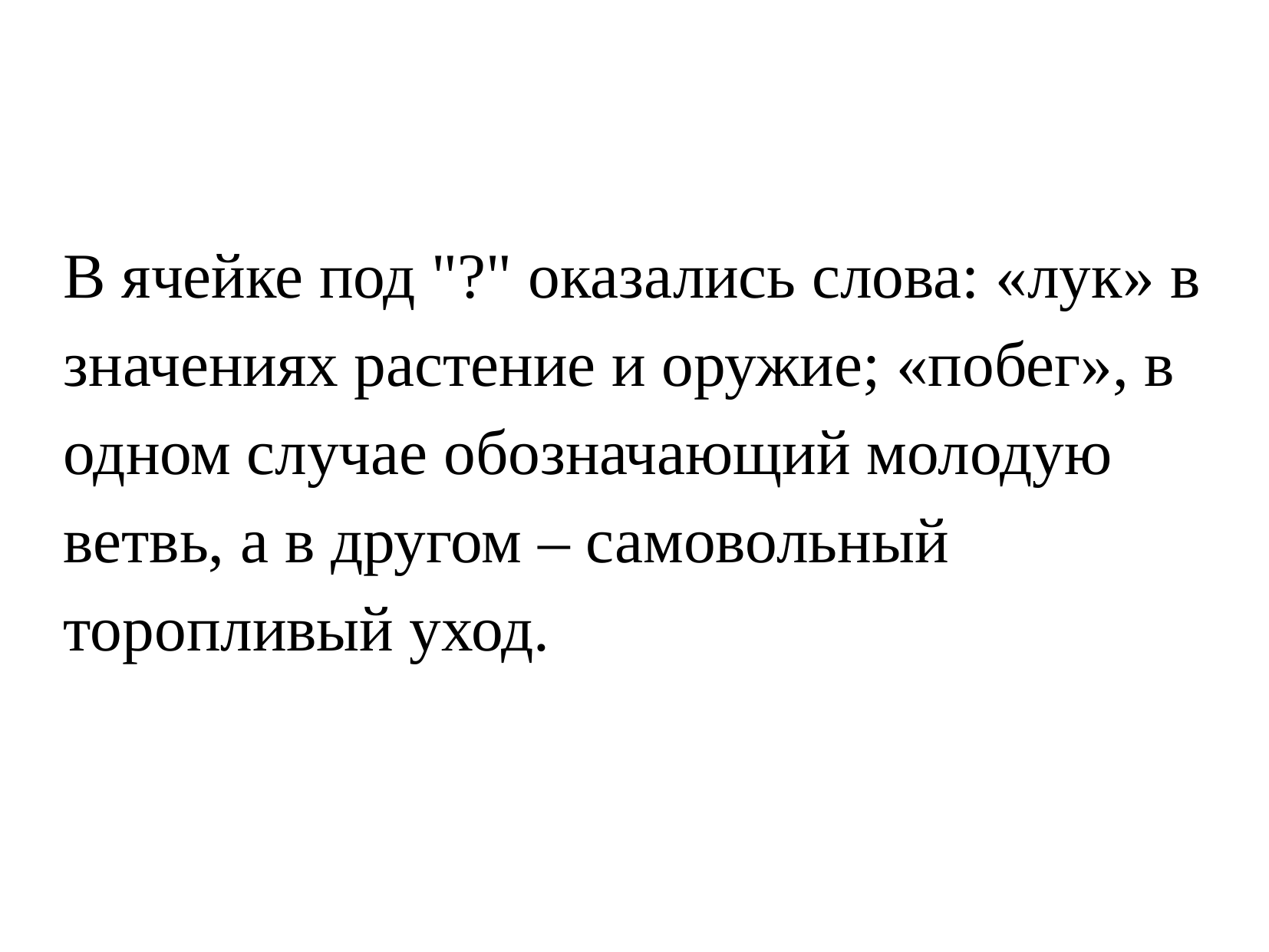

В ячейке под "?" оказались слова: «лук» в значениях растение и оружие; «побег», в одном случае обозначающий молодую ветвь, а в другом – самовольный торопливый уход.